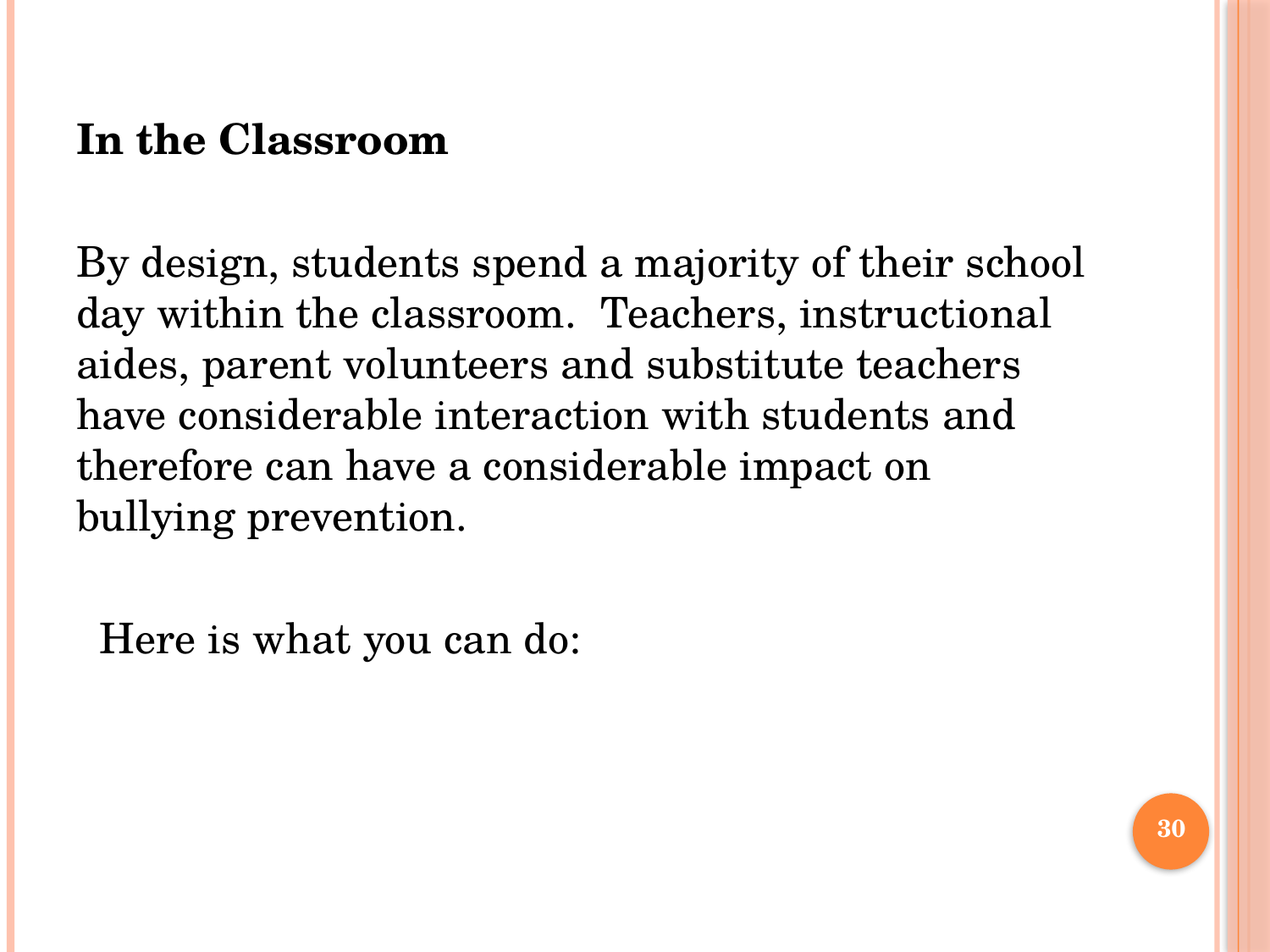

In the Classroom

By design, students spend a majority of their school day within the classroom.  Teachers, instructional aides, parent volunteers and substitute teachers have considerable interaction with students and therefore can have a considerable impact on bullying prevention.

  Here is what you can do:

30